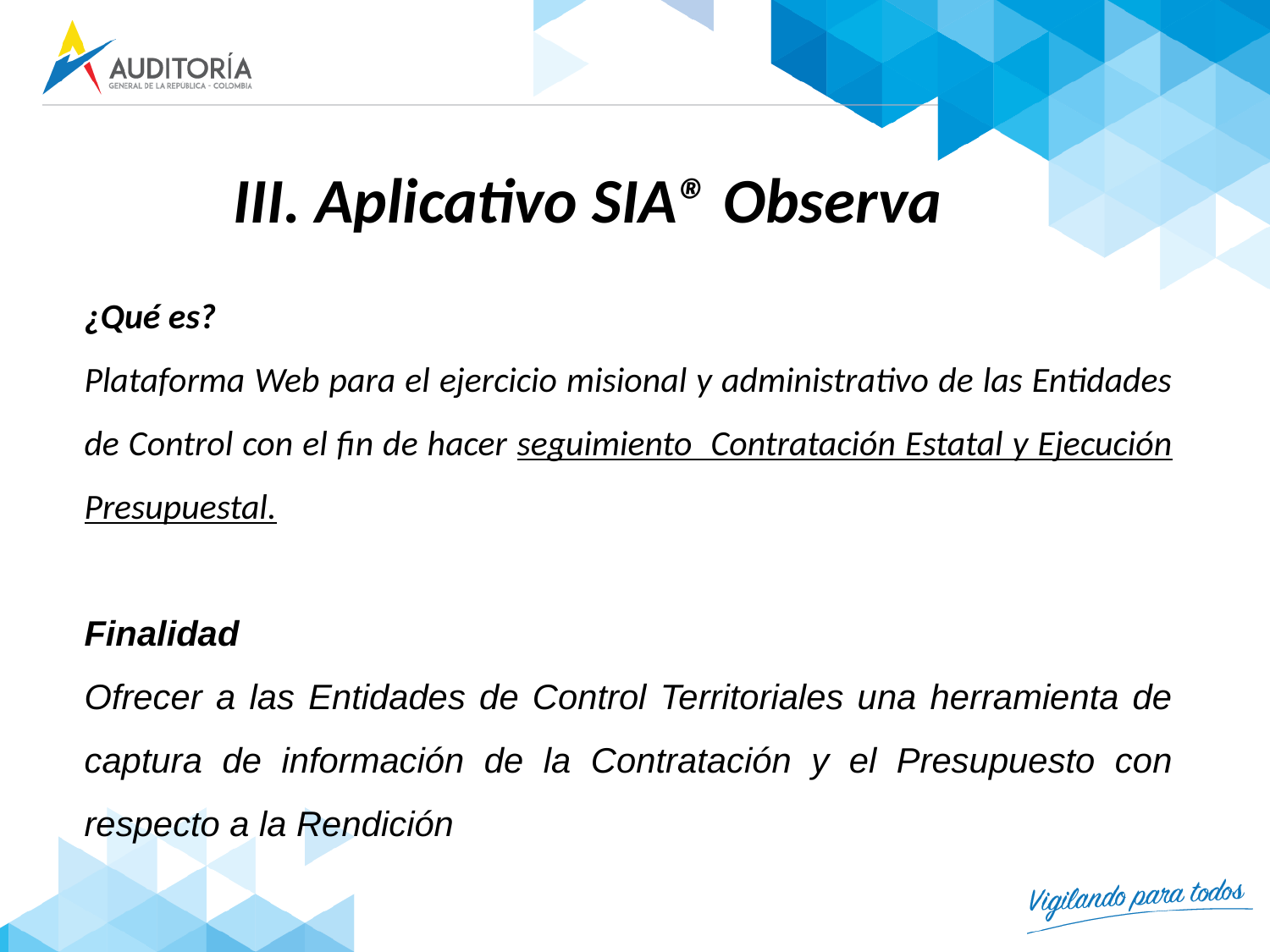

# III. Aplicativo SIA® Observa
¿Qué es?
Plataforma Web para el ejercicio misional y administrativo de las Entidades de Control con el fin de hacer seguimiento  Contratación Estatal y Ejecución Presupuestal.

Finalidad
Ofrecer a las Entidades de Control Territoriales una herramienta de captura de información de la Contratación y el Presupuesto con respecto a la Rendición